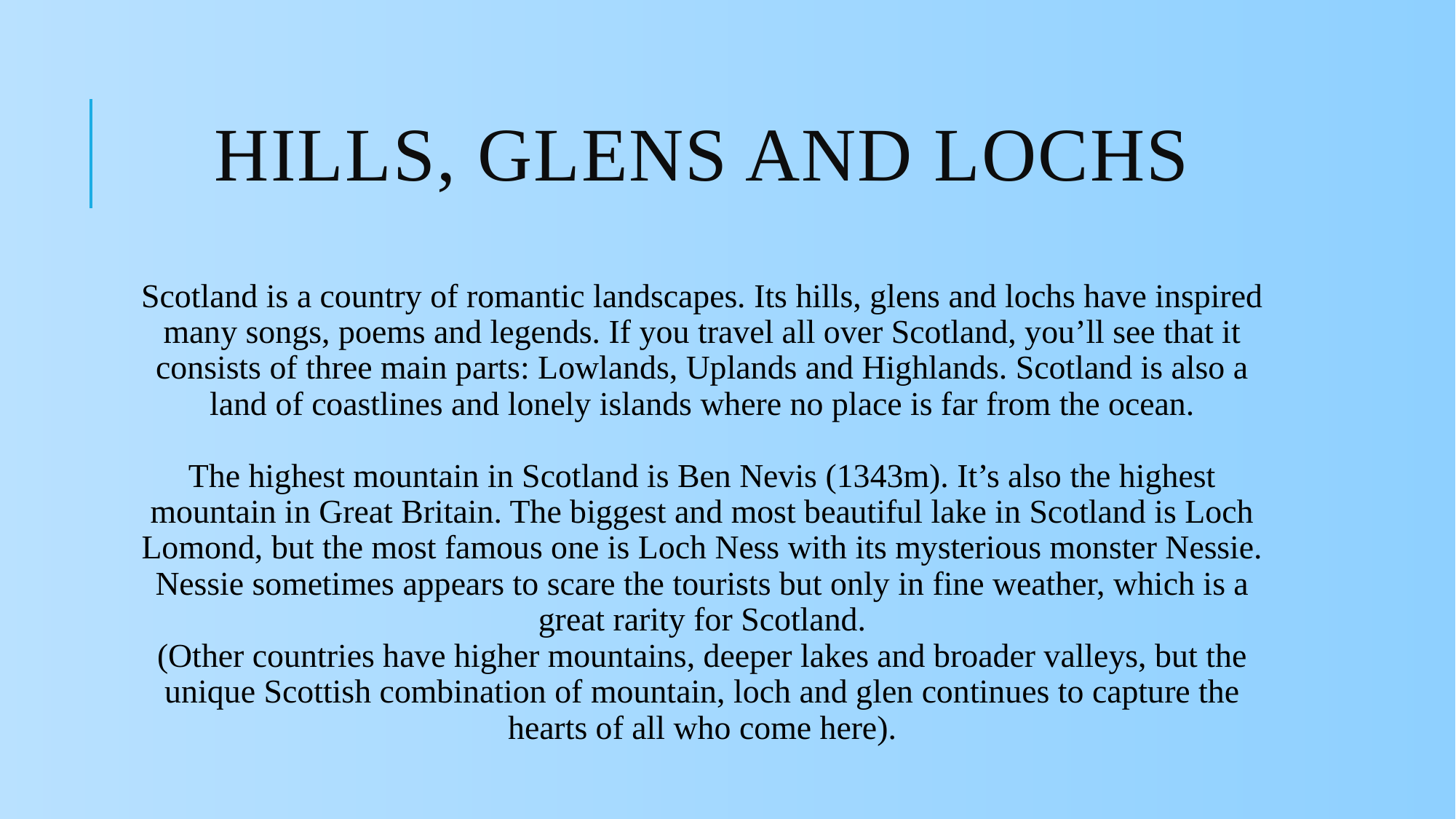

# HILLS, GLENS AND LOCHS
Scotland is a country of romantic landscapes. Its hills, glens and lochs have inspired many songs, poems and legends. If you travel all over Scotland, you’ll see that it consists of three main parts: Lowlands, Uplands and Highlands. Scotland is also a land of coastlines and lonely islands where no place is far from the ocean.
The highest mountain in Scotland is Ben Nevis (1343m). It’s also the highest mountain in Great Britain. The biggest and most beautiful lake in Scotland is Loch Lomond, but the most famous one is Loch Ness with its mysterious monster Nessie. Nessie sometimes appears to scare the tourists but only in fine weather, which is a great rarity for Scotland.
(Other countries have higher mountains, deeper lakes and broader valleys, but the unique Scottish combination of mountain, loch and glen continues to capture the hearts of all who come here).